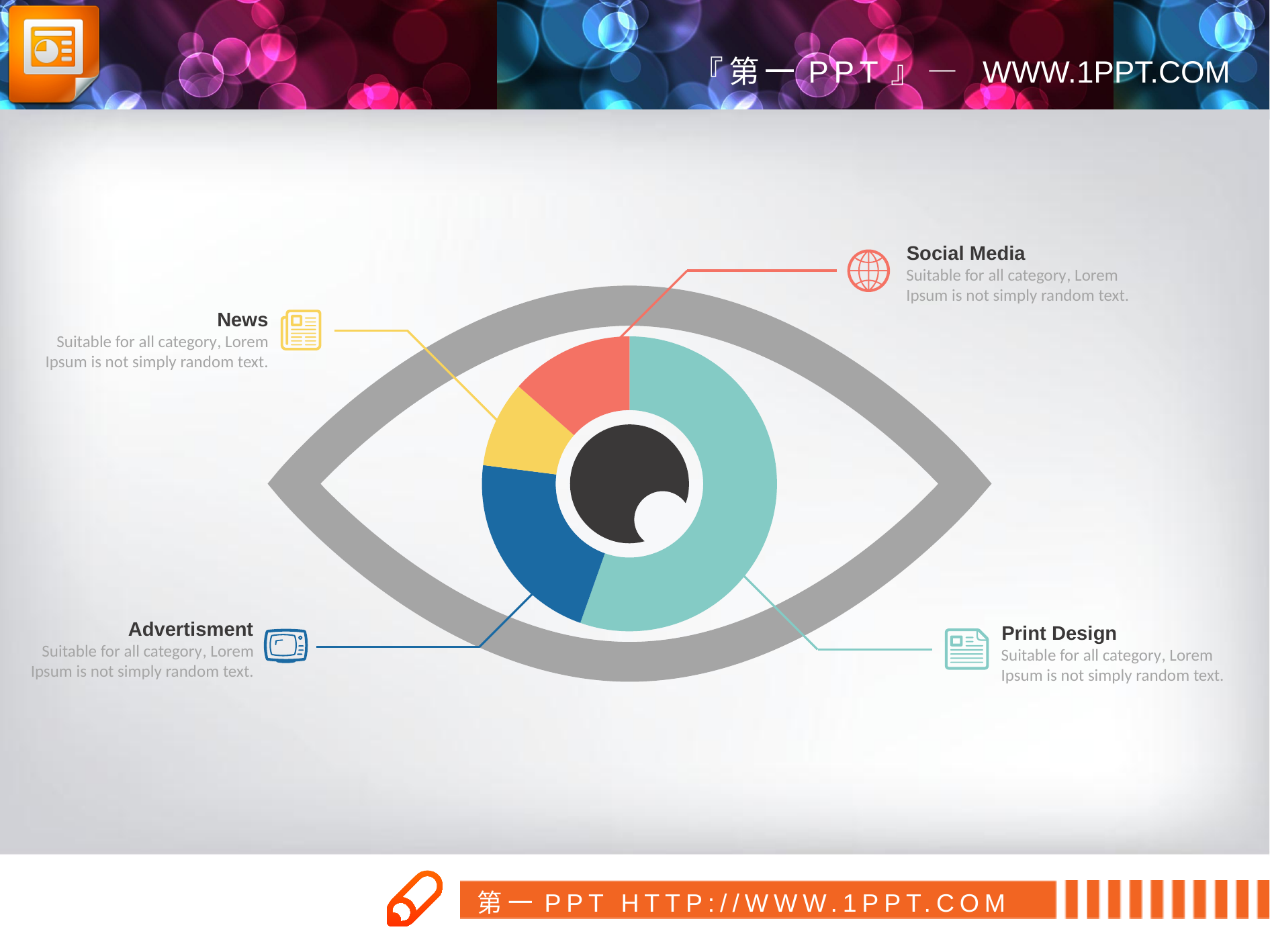

Social Media

Suitable for all category, Lorem Ipsum is not simply random text.

News

Suitable for all category, Lorem Ipsum is not simply random text.

### Chart

| Category | Sales |
|---|---|
| Graphic | 8.2 |
| Web | 3.2 |
| Seo | 1.4 |
| Developer | 2.0 |
Advertisment
Print Design

Suitable for all category, Lorem Ipsum is not simply random text.
Suitable for all category, Lorem Ipsum is not simply random text.